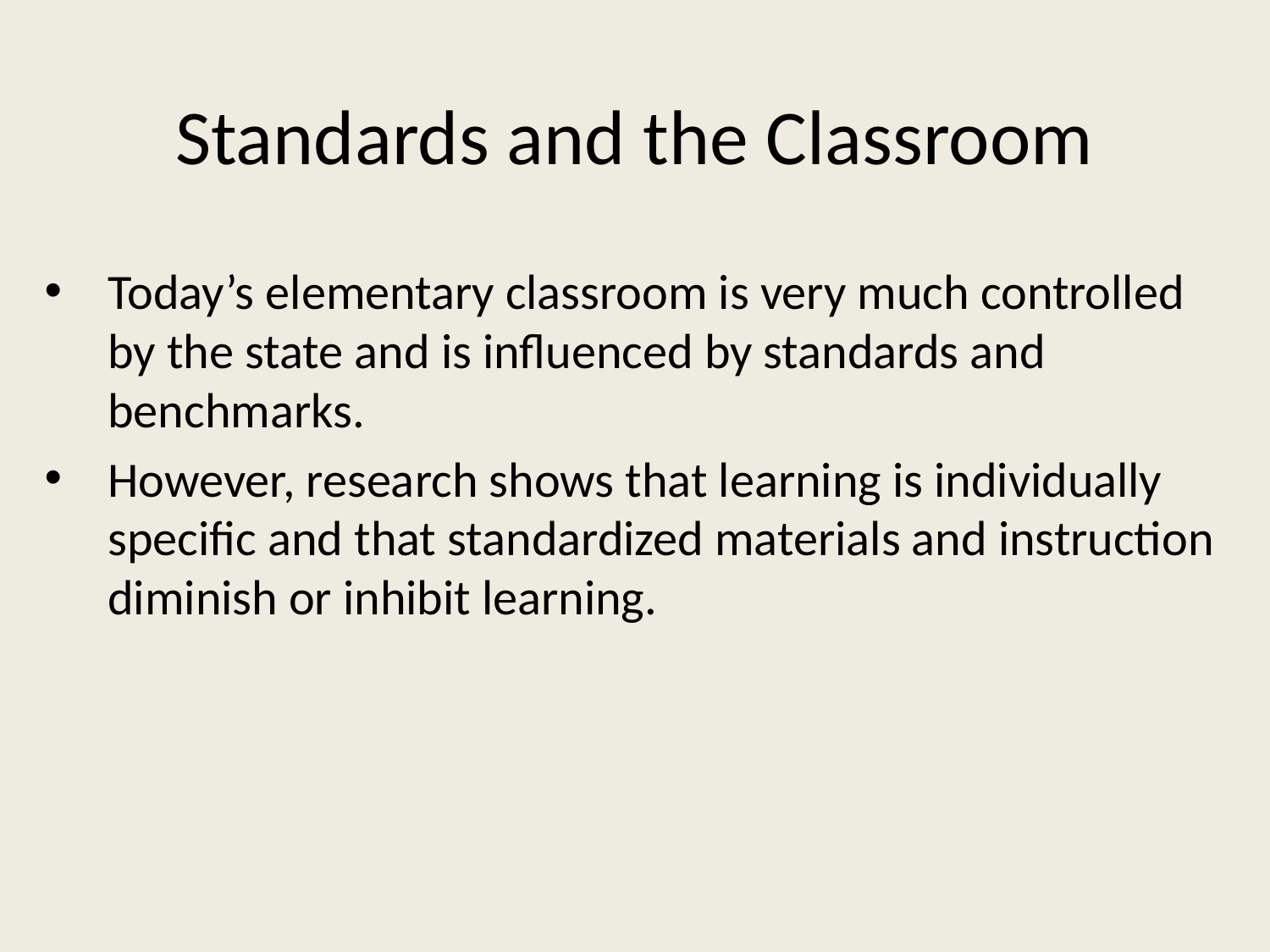

# Standards and the Classroom
Today’s elementary classroom is very much controlled by the state and is influenced by standards and benchmarks.
However, research shows that learning is individually specific and that standardized materials and instruction diminish or inhibit learning.